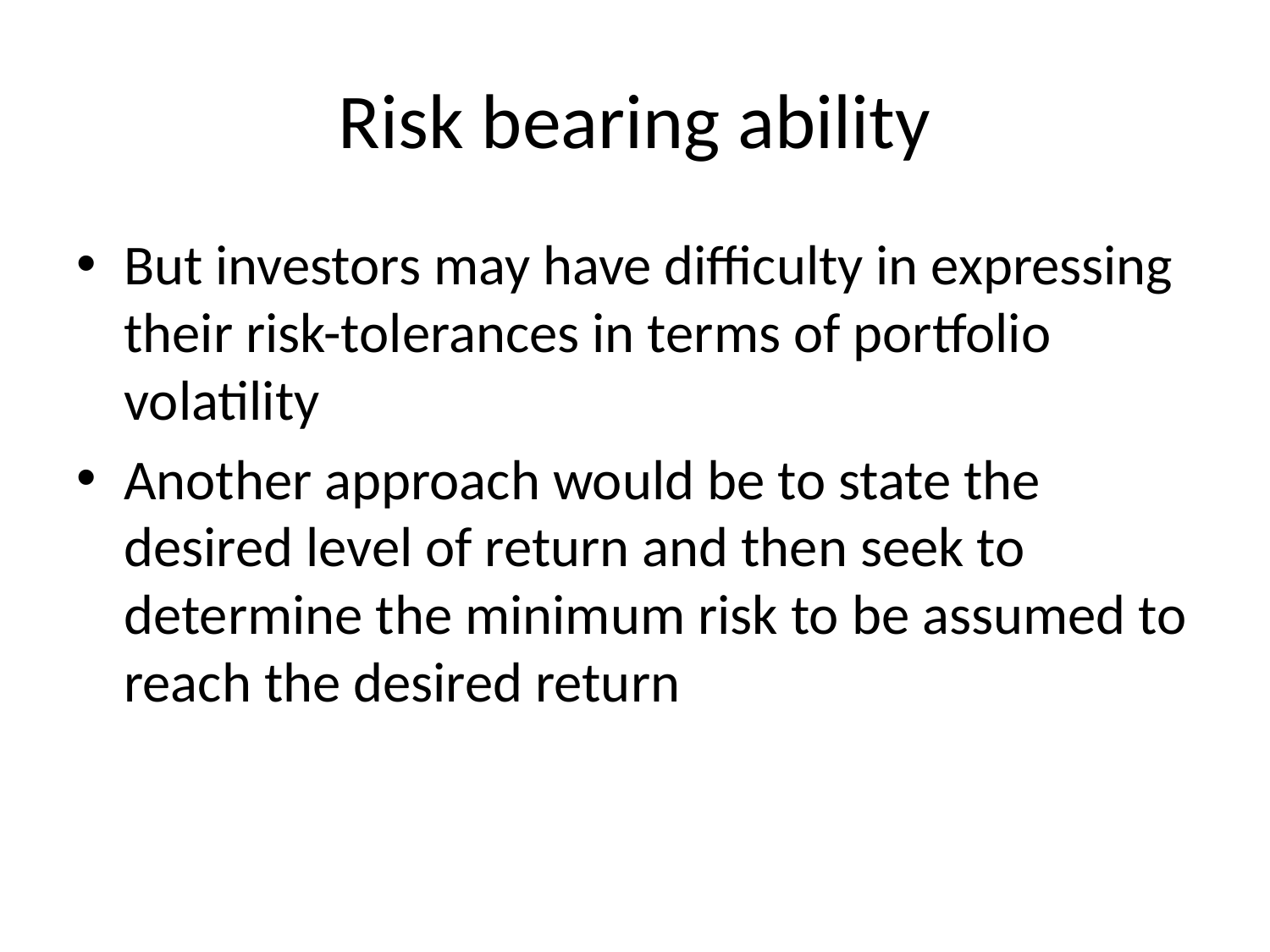

# Risk bearing ability
But investors may have difficulty in expressing their risk-tolerances in terms of portfolio volatility
Another approach would be to state the desired level of return and then seek to determine the minimum risk to be assumed to reach the desired return